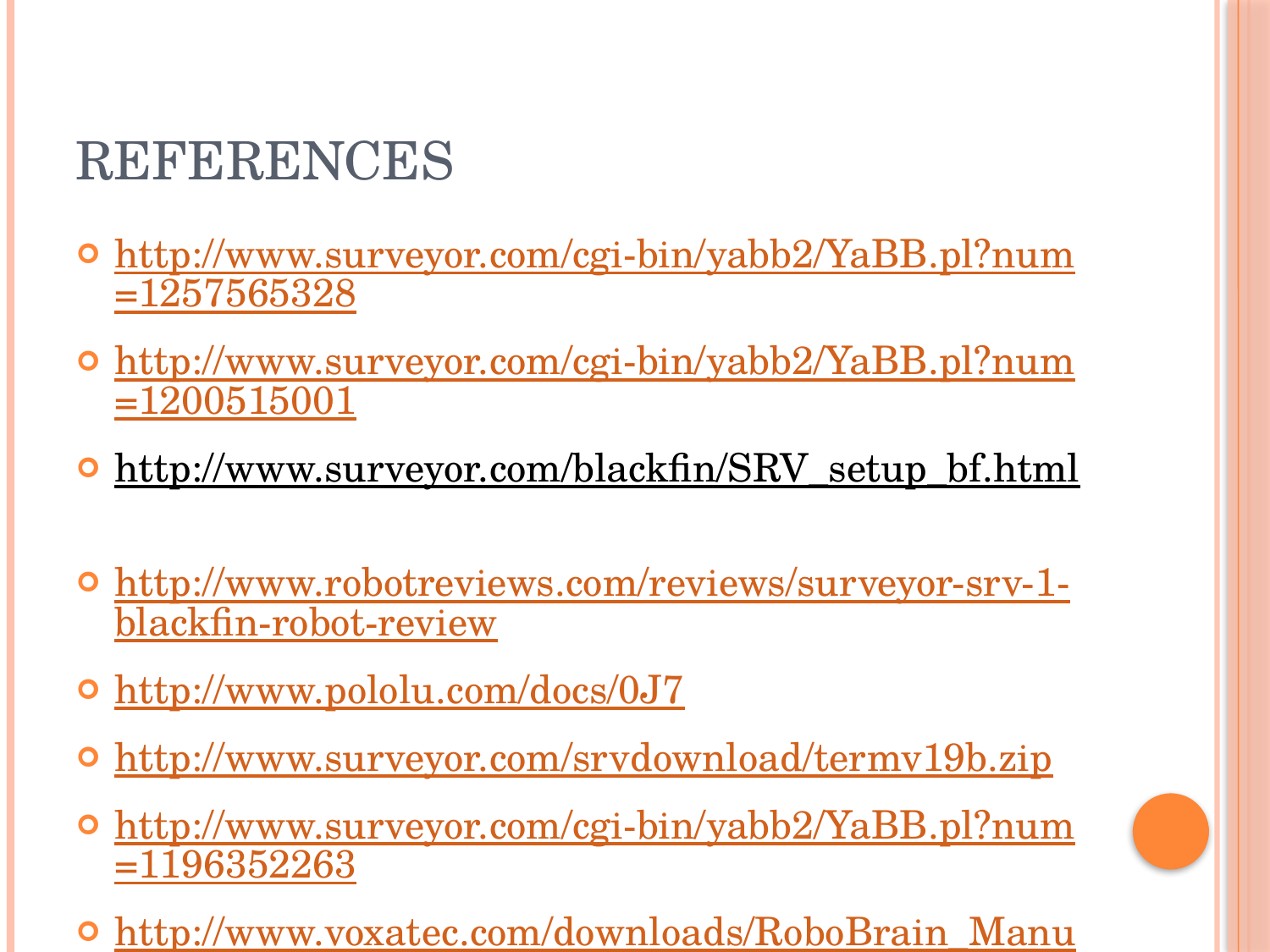

# References
http://www.surveyor.com/cgi-bin/yabb2/YaBB.pl?num=1257565328
http://www.surveyor.com/cgi-bin/yabb2/YaBB.pl?num=1200515001
http://www.surveyor.com/blackfin/SRV_setup_bf.html
http://www.robotreviews.com/reviews/surveyor-srv-1-blackfin-robot-review
http://www.pololu.com/docs/0J7
http://www.surveyor.com/srvdownload/termv19b.zip
http://www.surveyor.com/cgi-bin/yabb2/YaBB.pl?num=1196352263
http://www.voxatec.com/downloads/RoboBrain_Manual.pdf
http://www.roborealm.com/help/Surveyor_SRV1b.php